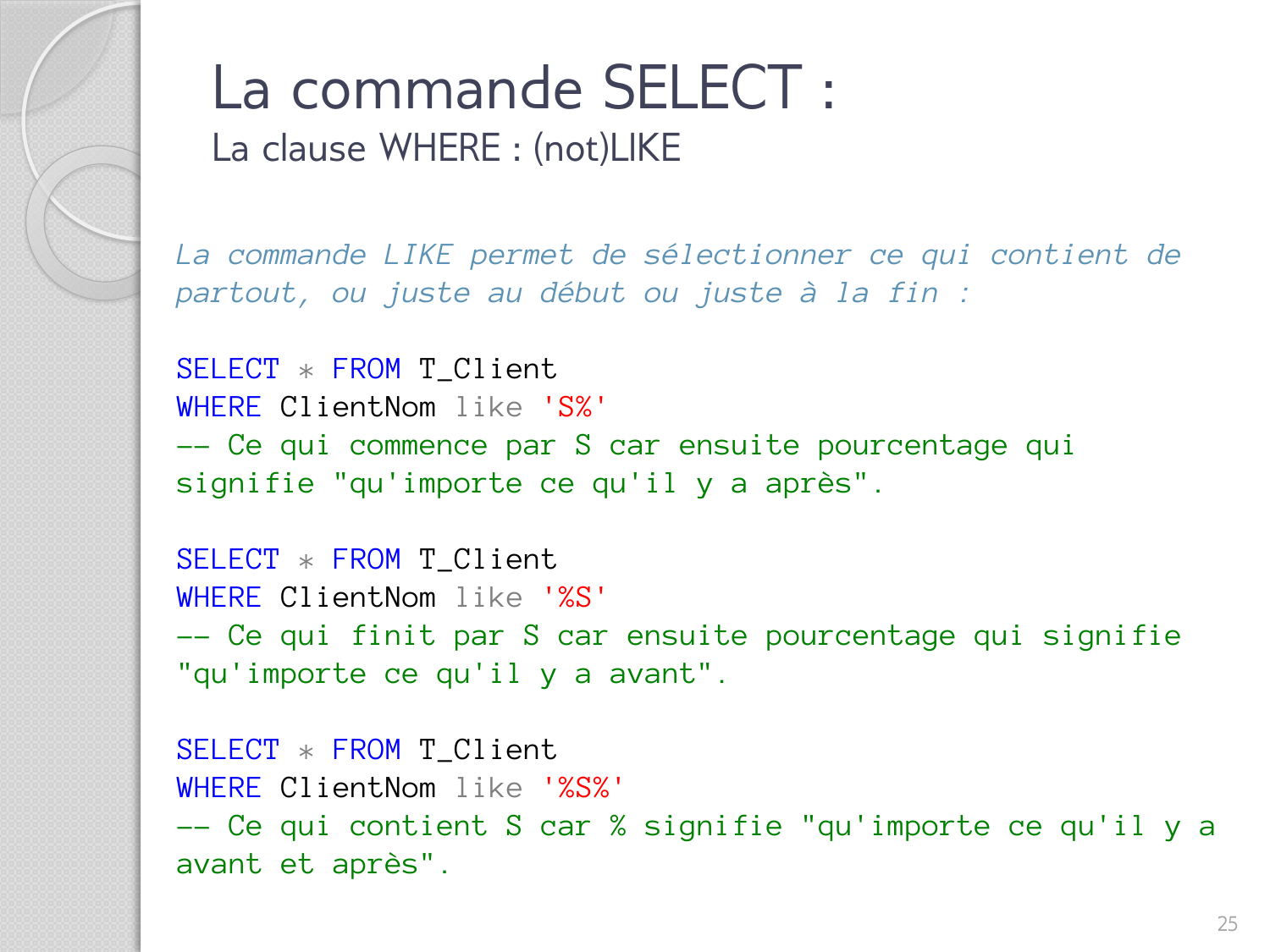

# La commande SELECT : La clause WHERE : (not)LIKE
La commande LIKE permet de sélectionner ce qui contient de partout, ou juste au début ou juste à la fin :

SELECT * FROM T_Client
WHERE ClientNom like 'S%'
-- Ce qui commence par S car ensuite pourcentage qui signifie "qu'importe ce qu'il y a après".

SELECT * FROM T_Client
WHERE ClientNom like '%S'
-- Ce qui finit par S car ensuite pourcentage qui signifie "qu'importe ce qu'il y a avant".

SELECT * FROM T_Client
WHERE ClientNom like '%S%'
-- Ce qui contient S car % signifie "qu'importe ce qu'il y a avant et après".
25